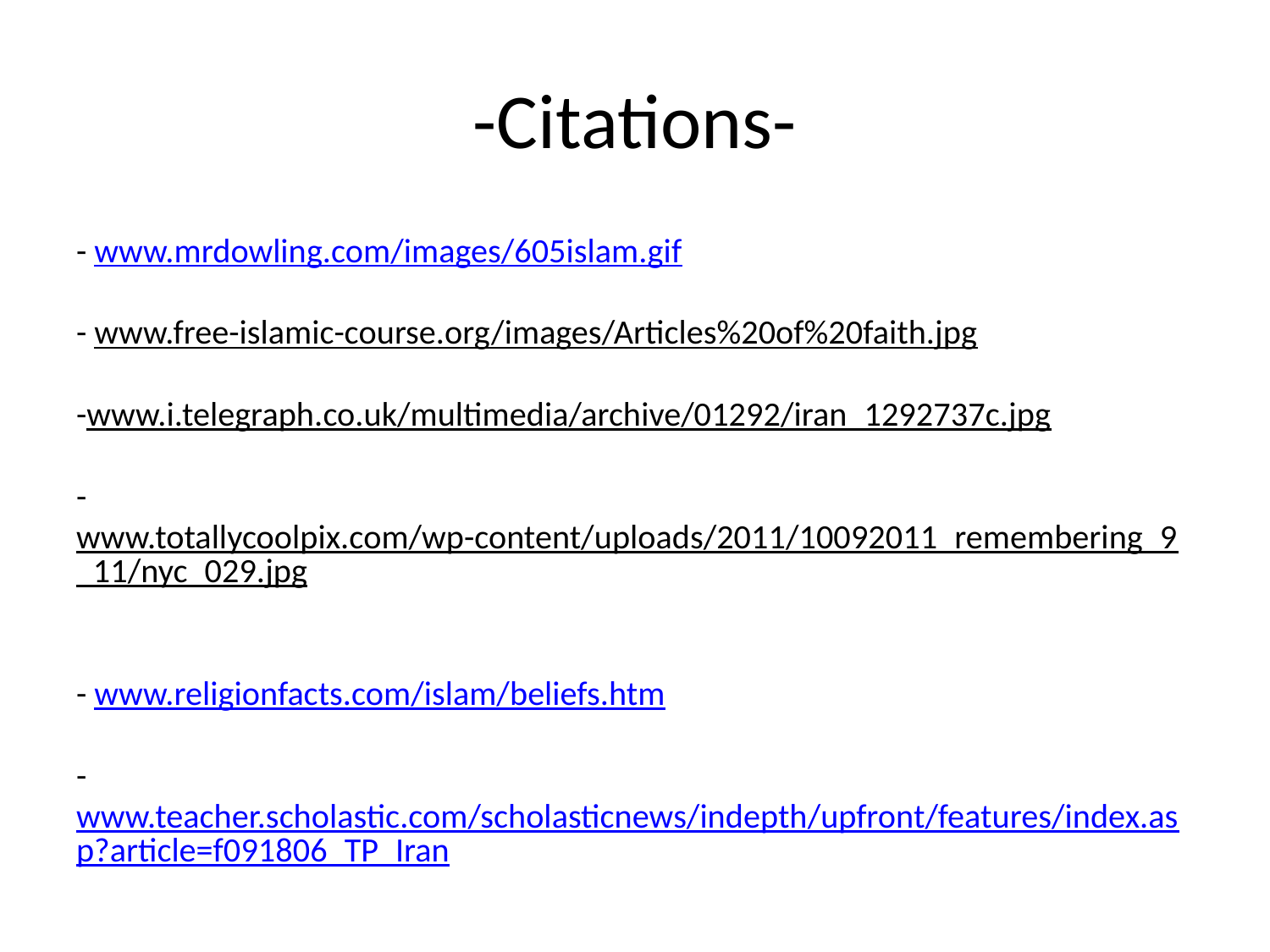

# -Citations-
- www.mrdowling.com/images/605islam.gif
- www.free-islamic-course.org/images/Articles%20of%20faith.jpg
-www.i.telegraph.co.uk/multimedia/archive/01292/iran_1292737c.jpg
- www.totallycoolpix.com/wp-content/uploads/2011/10092011_remembering_9_11/nyc_029.jpg
- www.religionfacts.com/islam/beliefs.htm
- www.teacher.scholastic.com/scholasticnews/indepth/upfront/features/index.asp?article=f091806_TP_Iran